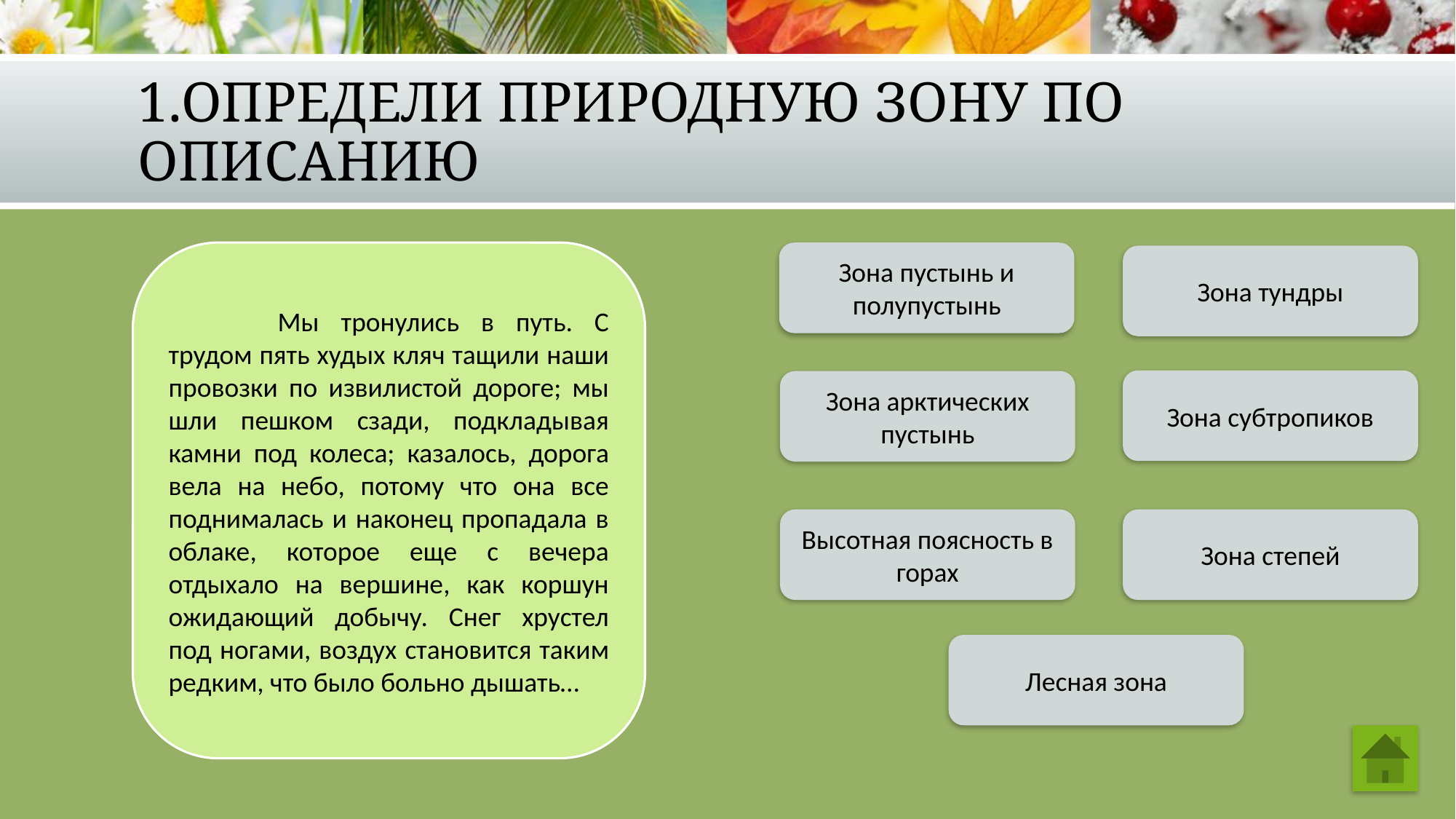

# 1.Определи природную зону по описанию
	Мы тронулись в путь. С трудом пять худых кляч тащили наши провозки по извилистой дороге; мы шли пешком сзади, подкладывая камни под колеса; казалось, дорога вела на небо, потому что она все поднималась и наконец пропадала в облаке, которое еще с вечера отдыхало на вершине, как коршун ожидающий добычу. Снег хрустел под ногами, воздух становится таким редким, что было больно дышать…
Зона пустынь и полупустынь

Зона тундры
Зона субтропиков
Зона арктических пустынь
Высотная поясность в горах
Зона степей
Лесная зона